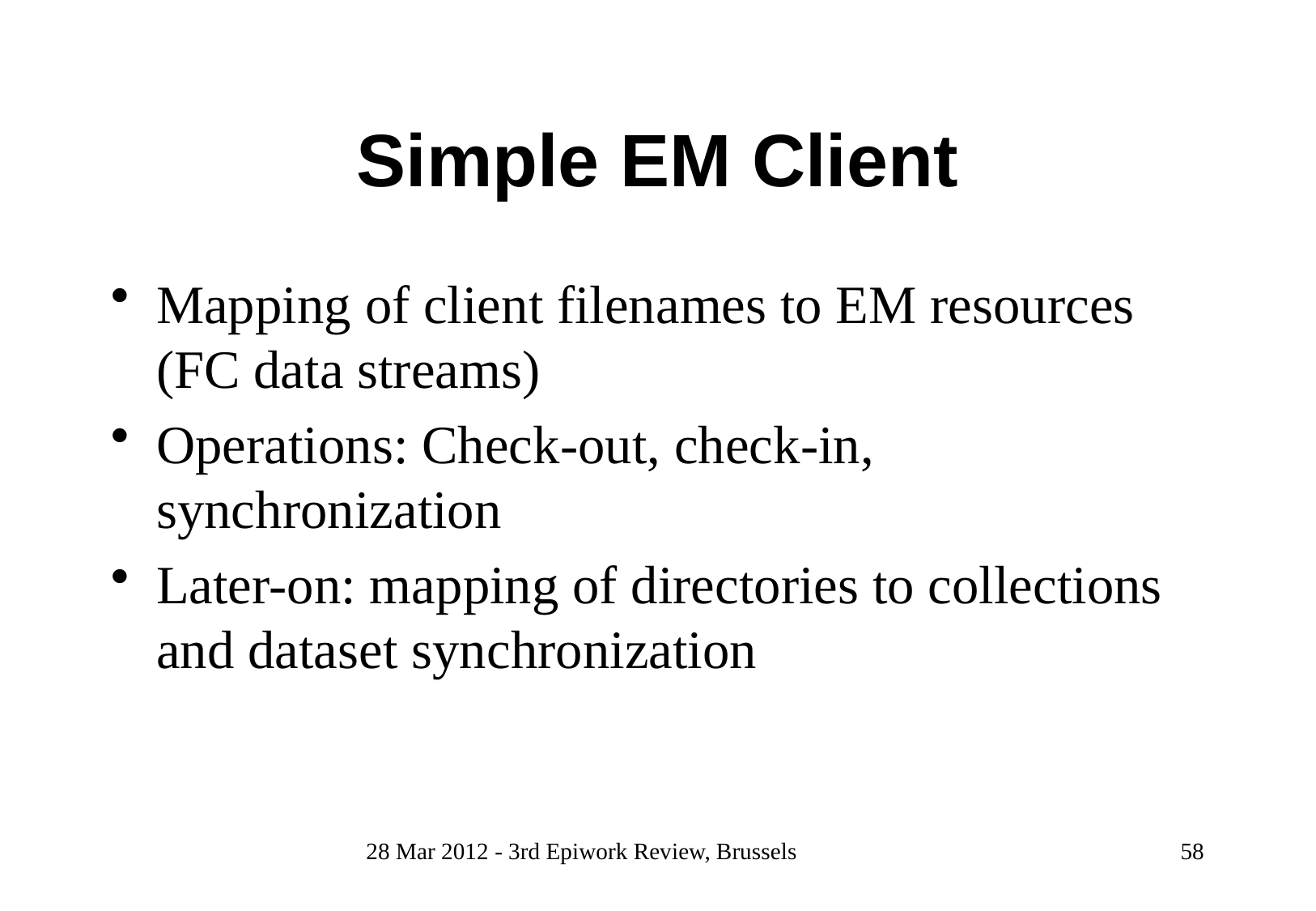

# Simple EM Client
Mapping of client filenames to EM resources (FC data streams)
Operations: Check-out, check-in, synchronization
Later-on: mapping of directories to collections and dataset synchronization

28 Mar 2012 - 3rd Epiwork Review, Brussels
58